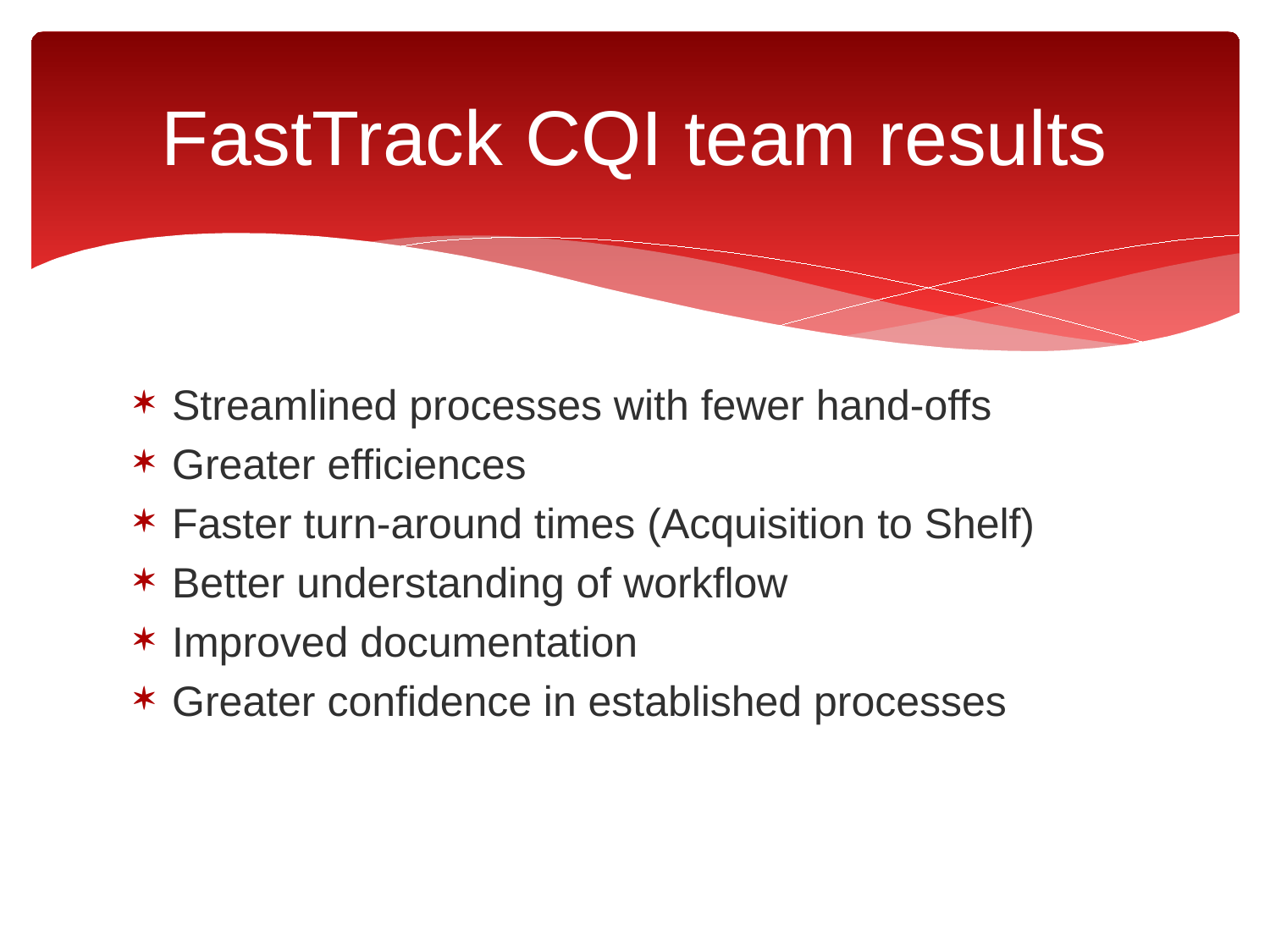

# FastTrack CQI team results
Streamlined processes with fewer hand-offs
Greater efficiences
Faster turn-around times (Acquisition to Shelf)
Better understanding of workflow
Improved documentation
Greater confidence in established processes